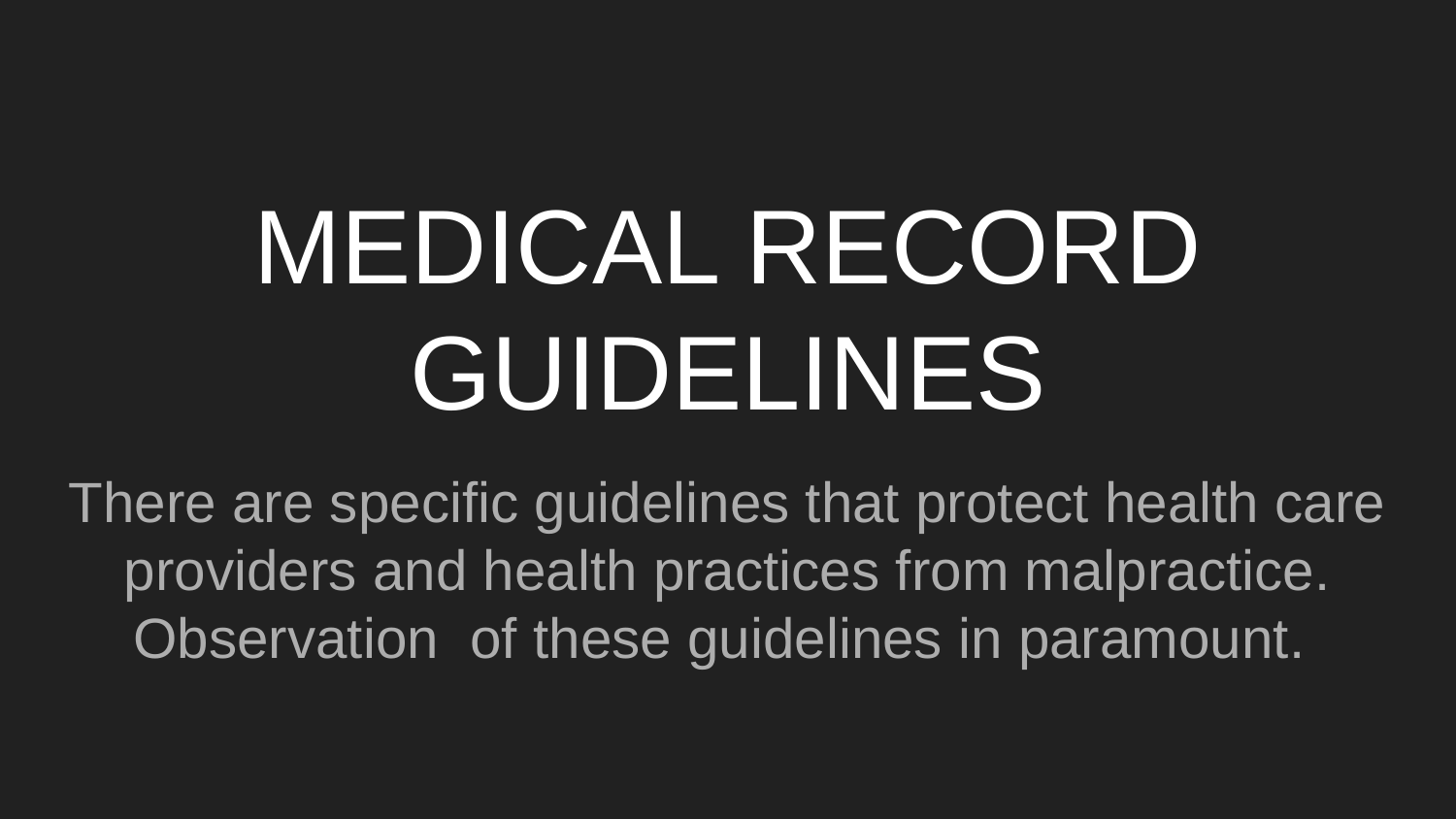

# MEDICAL RECORD GUIDELINES
There are specific guidelines that protect health care providers and health practices from malpractice. Observation  of these guidelines in paramount.